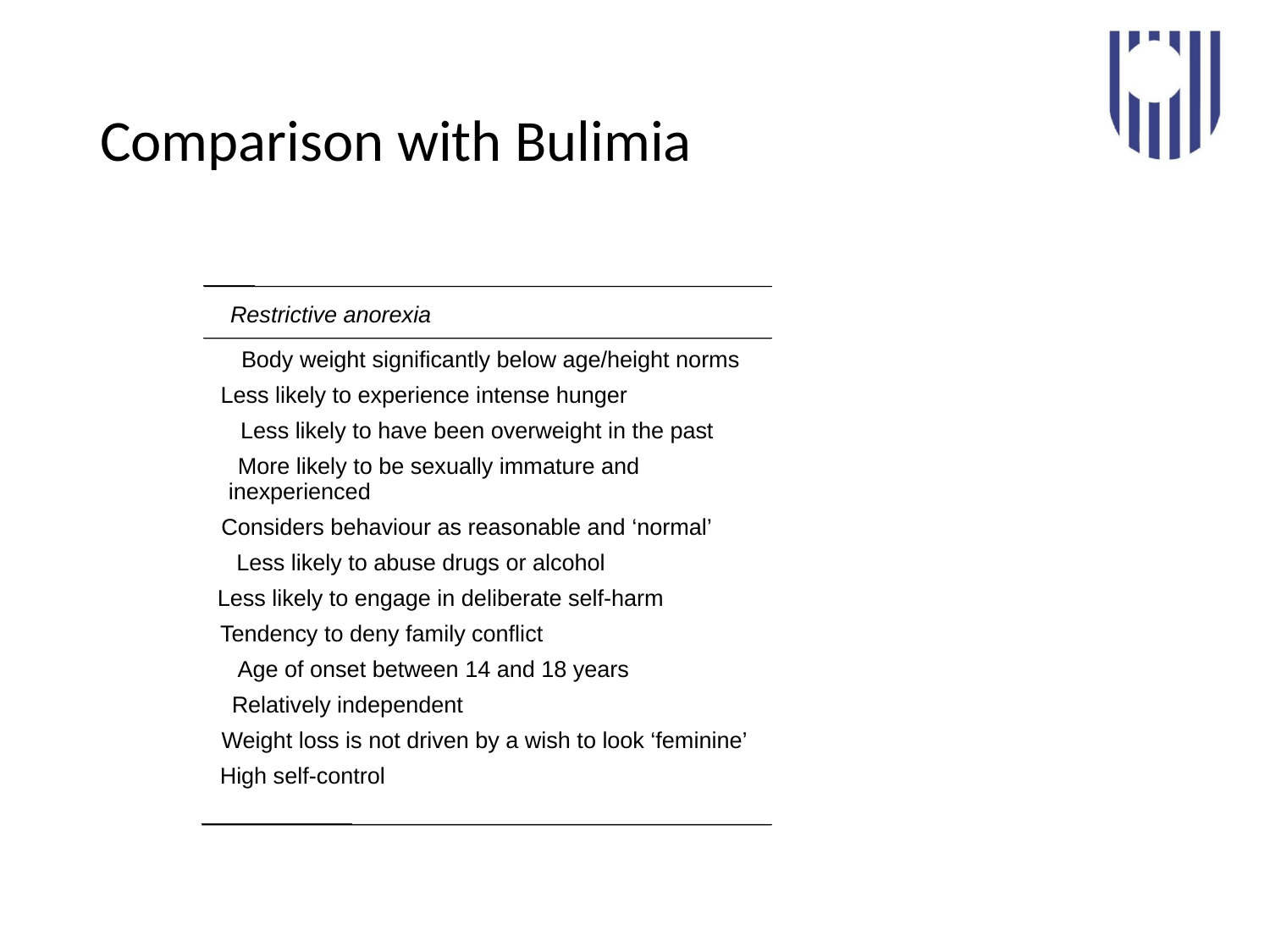

# Comparison with Bulimia

Restrictive anorexia

Body weight significantly below age/height norms

Less likely to experience intense hunger

Less likely to have been overweight in the past

More likely to be sexually immature and
inexperienced

Considers behaviour as reasonable and ‘normal’

Less likely to abuse drugs or alcohol

Less likely to engage in deliberate self-harm

Tendency to deny family conflict

Age of onset between 14 and 18 years

Relatively independent

Weight loss is not driven by a wish to look ‘feminine’

High self-control